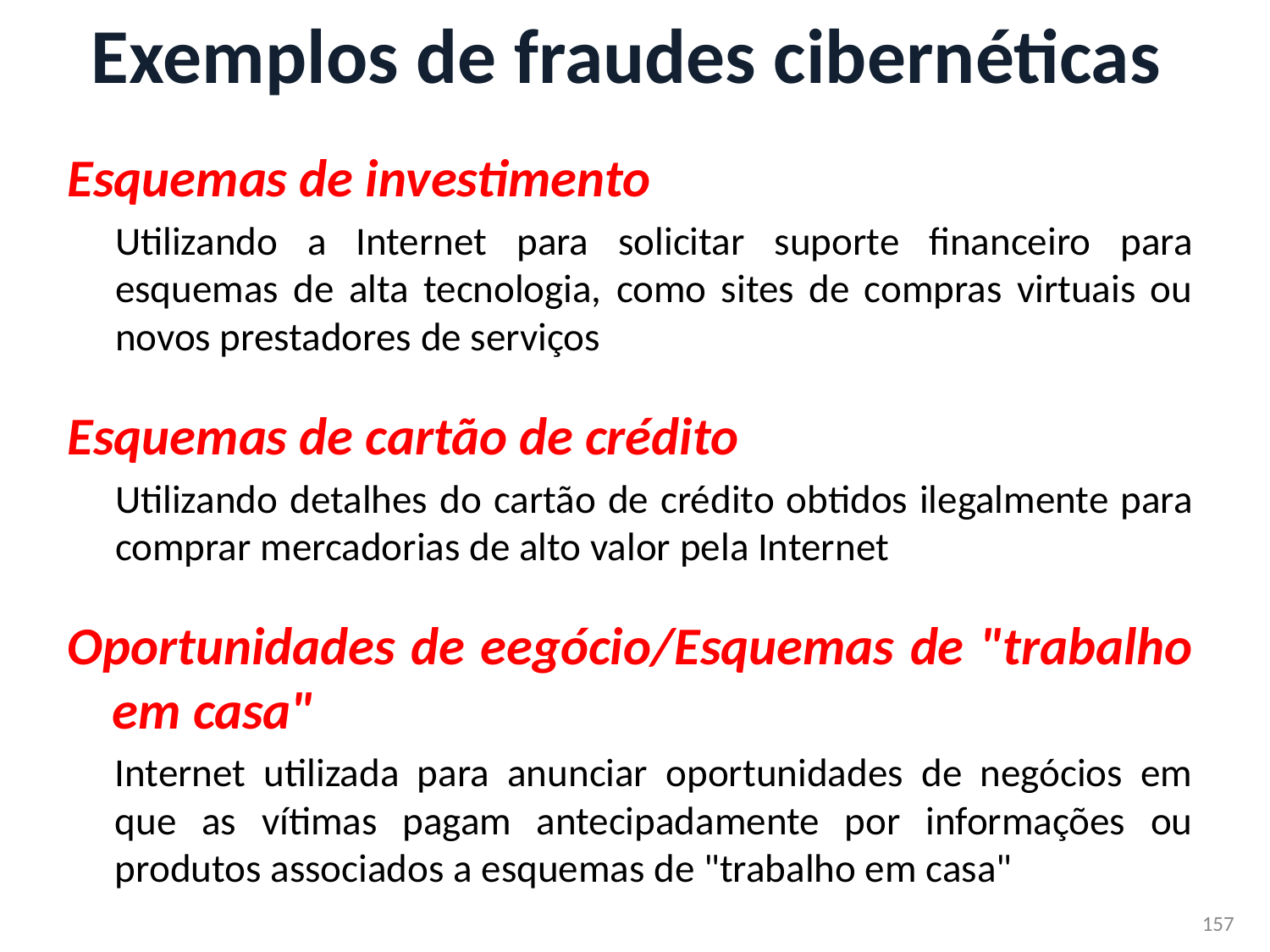

# Exemplos de fraudes cibernéticas
Esquemas de investimento
Utilizando a Internet para solicitar suporte financeiro para esquemas de alta tecnologia, como sites de compras virtuais ou novos prestadores de serviços

Esquemas de cartão de crédito
Utilizando detalhes do cartão de crédito obtidos ilegalmente para comprar mercadorias de alto valor pela Internet

Oportunidades de eegócio/Esquemas de "trabalho em casa"
Internet utilizada para anunciar oportunidades de negócios em que as vítimas pagam antecipadamente por informações ou produtos associados a esquemas de "trabalho em casa"
157